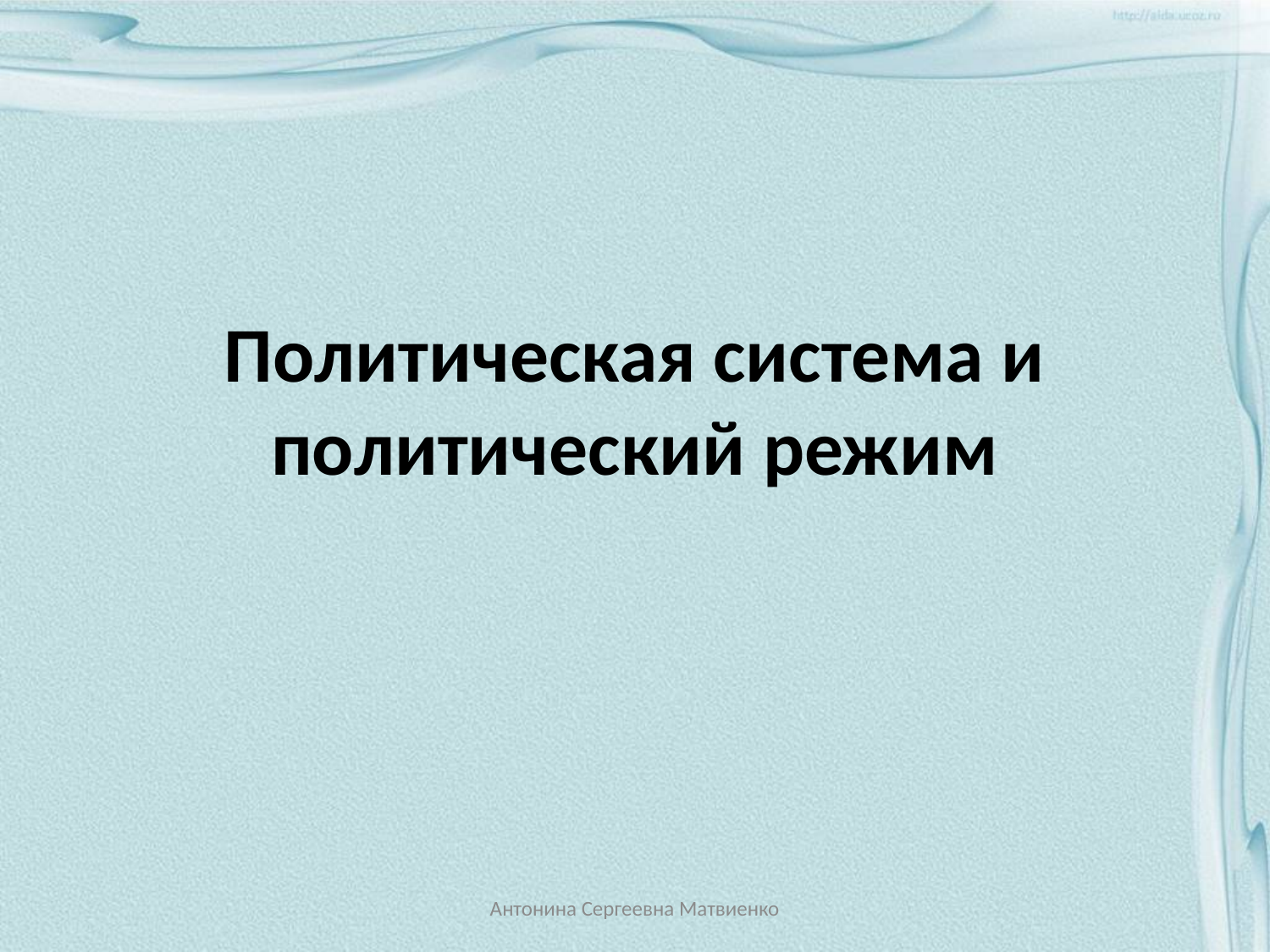

# Политическая система и политический режим
Антонина Сергеевна Матвиенко